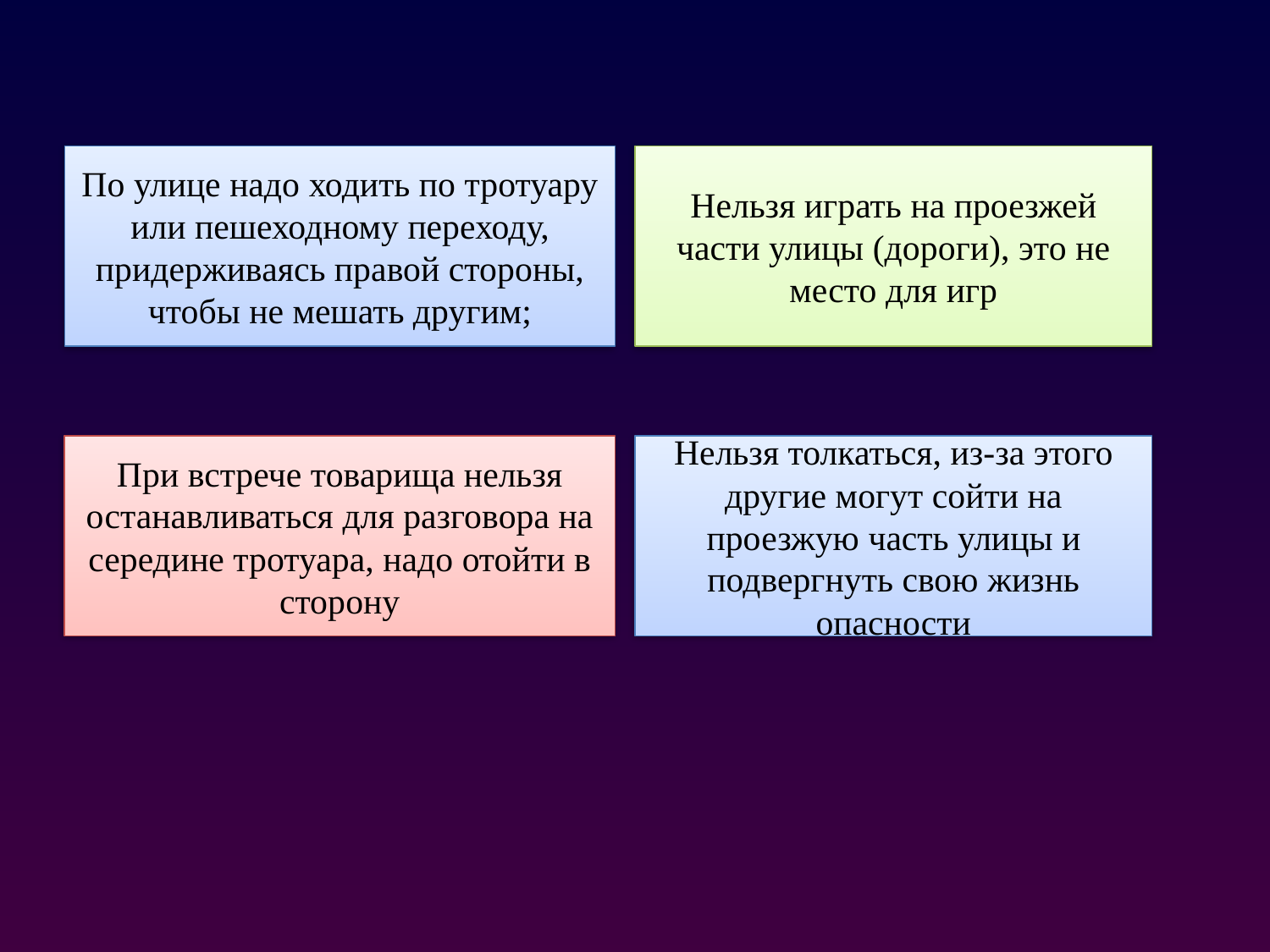

По улице надо ходить по тротуару или пешеходному переходу, придерживаясь правой стороны, чтобы не мешать другим;
Нельзя играть на проезжей части улицы (дороги), это не место для игр
При встрече товарища нельзя останавливаться для разговора на середине тротуара, надо отойти в сторону
Нельзя толкаться, из-за этого другие могут сойти на проезжую часть улицы и подвергнуть свою жизнь опасности